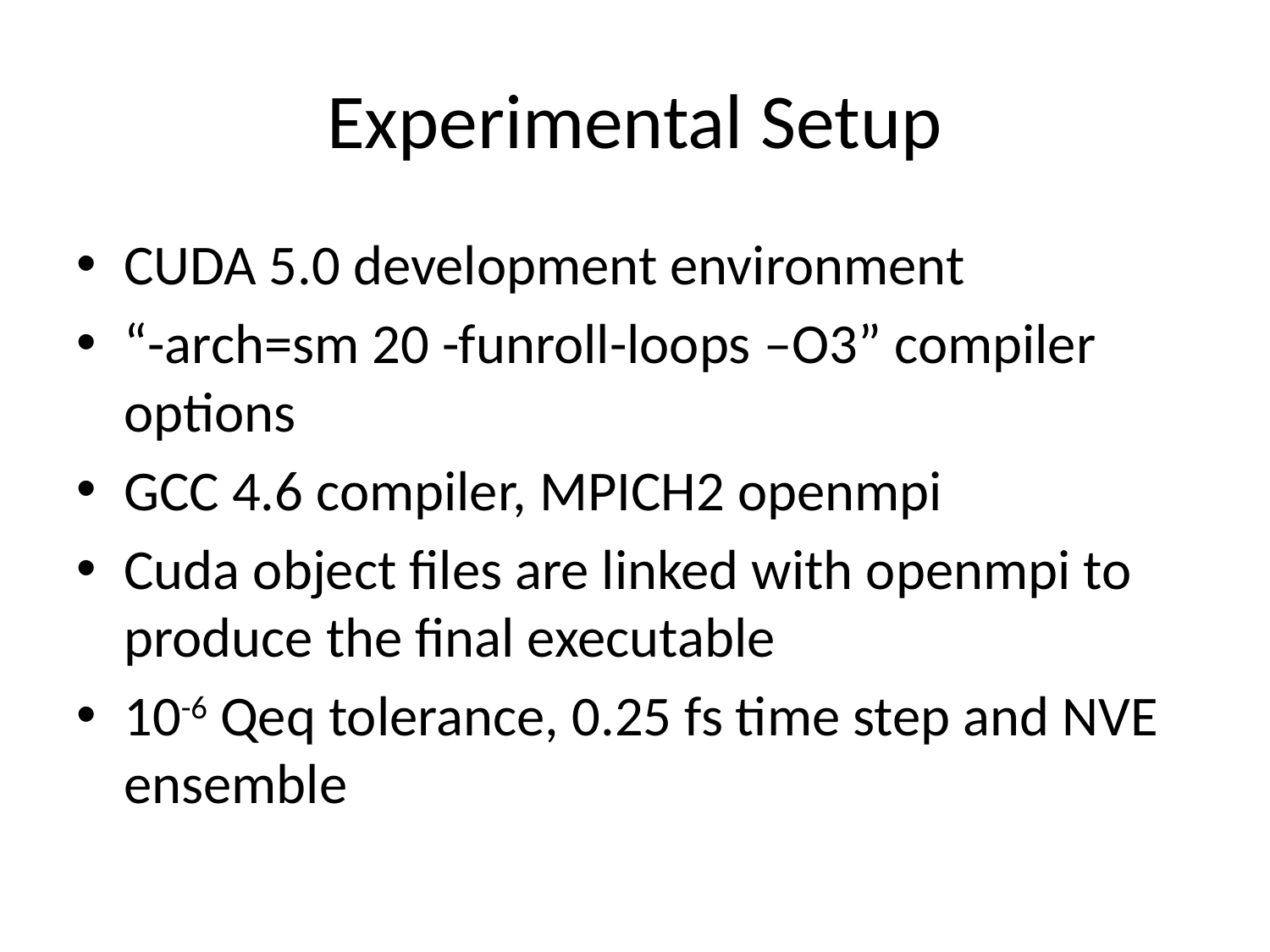

# Experimental Setup
CUDA 5.0 development environment
“-arch=sm 20 -funroll-loops –O3” compiler options
GCC 4.6 compiler, MPICH2 openmpi
Cuda object files are linked with openmpi to produce the final executable
10-6 Qeq tolerance, 0.25 fs time step and NVE ensemble